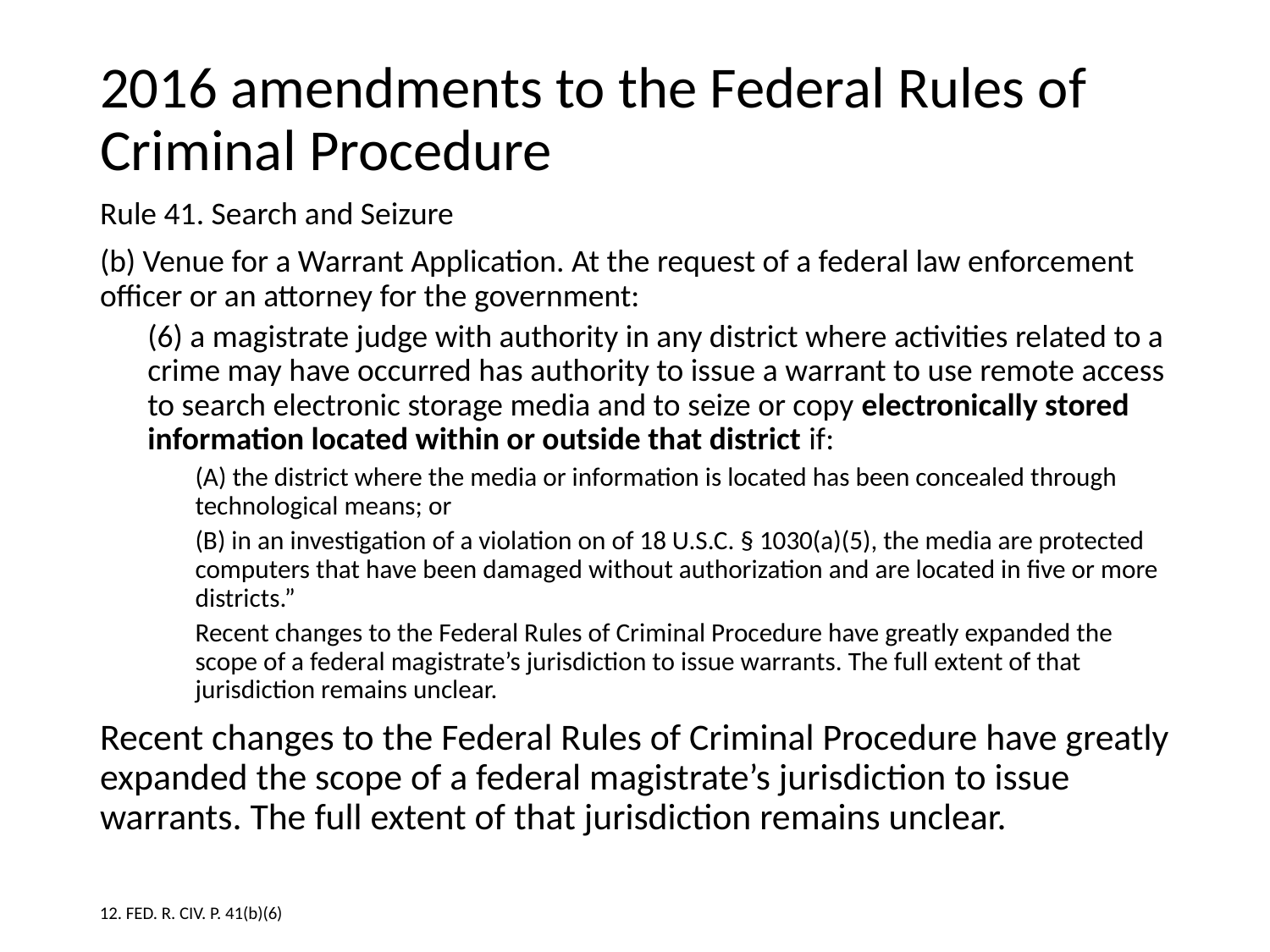

# 2016 amendments to the Federal Rules of Criminal Procedure
Rule 41. Search and Seizure
(b) Venue for a Warrant Application. At the request of a federal law enforcement officer or an attorney for the government:
(6) a magistrate judge with authority in any district where activities related to a crime may have occurred has authority to issue a warrant to use remote access to search electronic storage media and to seize or copy electronically stored information located within or outside that district if:
(A) the district where the media or information is located has been concealed through technological means; or
(B) in an investigation of a violation on of 18 U.S.C. § 1030(a)(5), the media are protected computers that have been damaged without authorization and are located in five or more districts.”
Recent changes to the Federal Rules of Criminal Procedure have greatly expanded the scope of a federal magistrate’s jurisdiction to issue warrants. The full extent of that jurisdiction remains unclear.
Recent changes to the Federal Rules of Criminal Procedure have greatly expanded the scope of a federal magistrate’s jurisdiction to issue warrants. The full extent of that jurisdiction remains unclear.

12. FED. R. CIV. P. 41(b)(6)